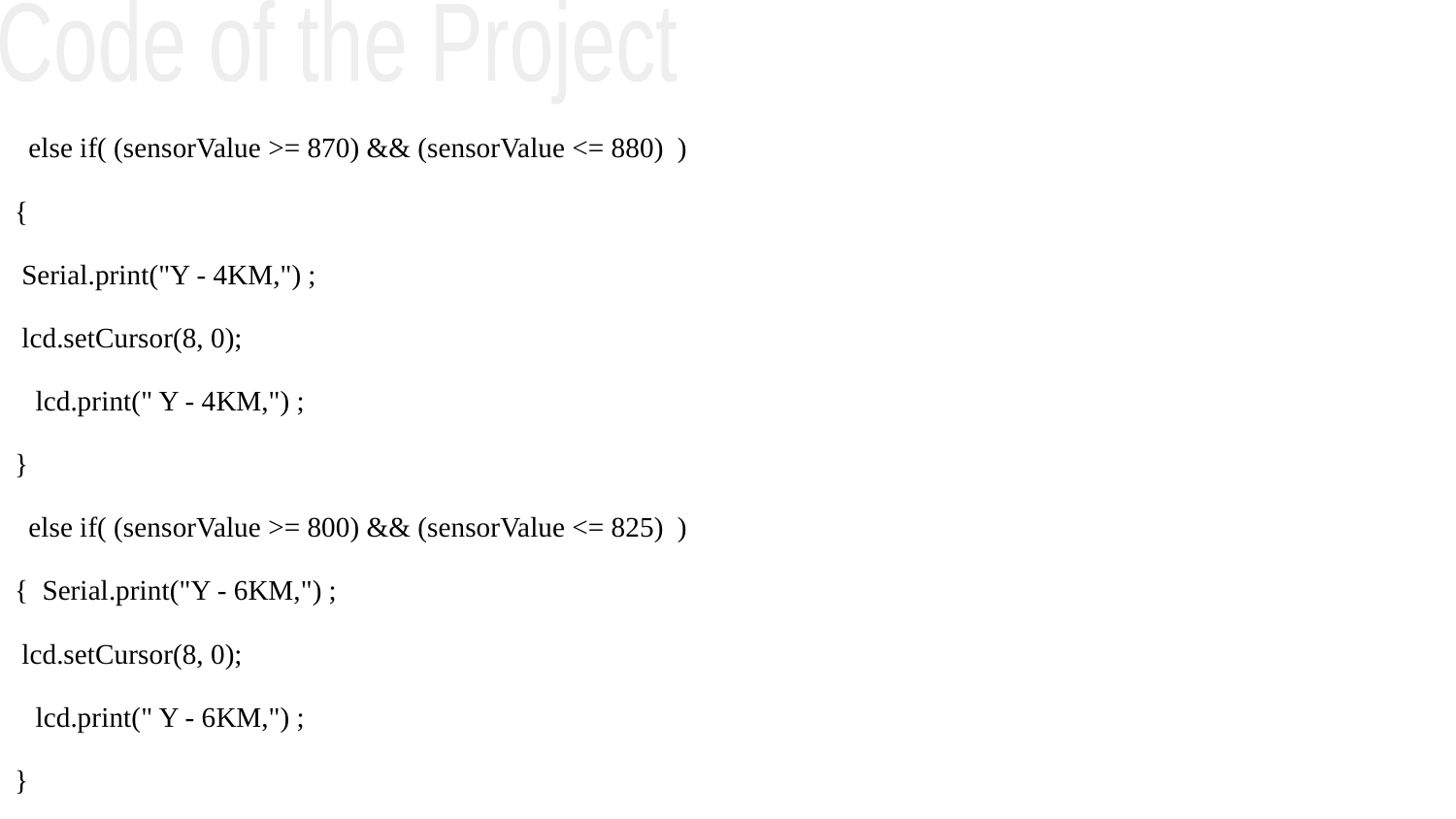

Code of the Project
  else if( (sensorValue >= 870) && (sensorValue <= 880)  )
{
 Serial.print("Y - 4KM,") ;
 lcd.setCursor(8, 0);
   lcd.print(" Y - 4KM,") ;
}
  else if( (sensorValue >= 800) && (sensorValue <= 825)  )
{  Serial.print("Y - 6KM,") ;
 lcd.setCursor(8, 0);
   lcd.print(" Y - 6KM,") ;
}